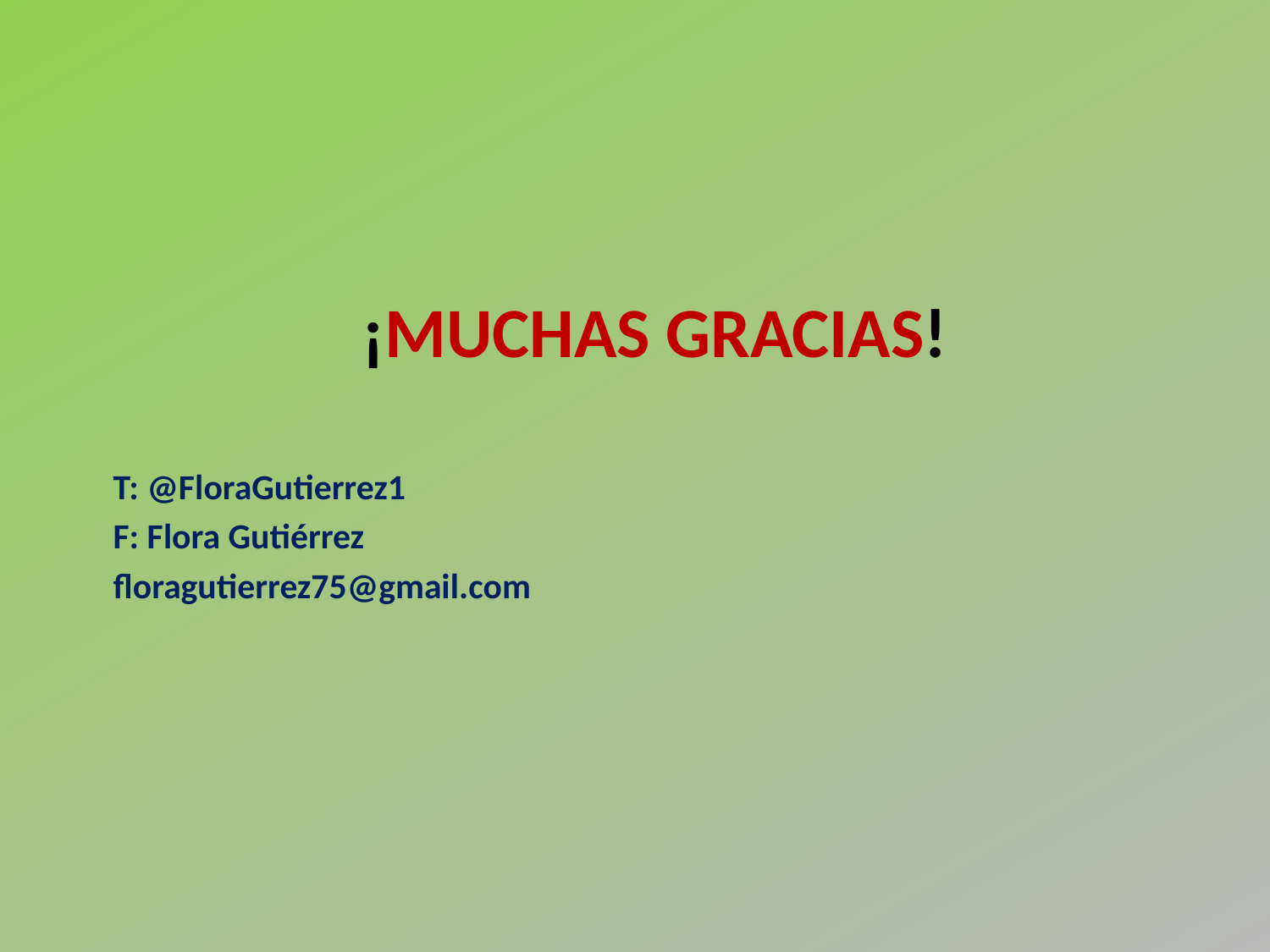

# ¡Muchas gracias!
T: @FloraGutierrez1
F: Flora Gutiérrez
floragutierrez75@gmail.com